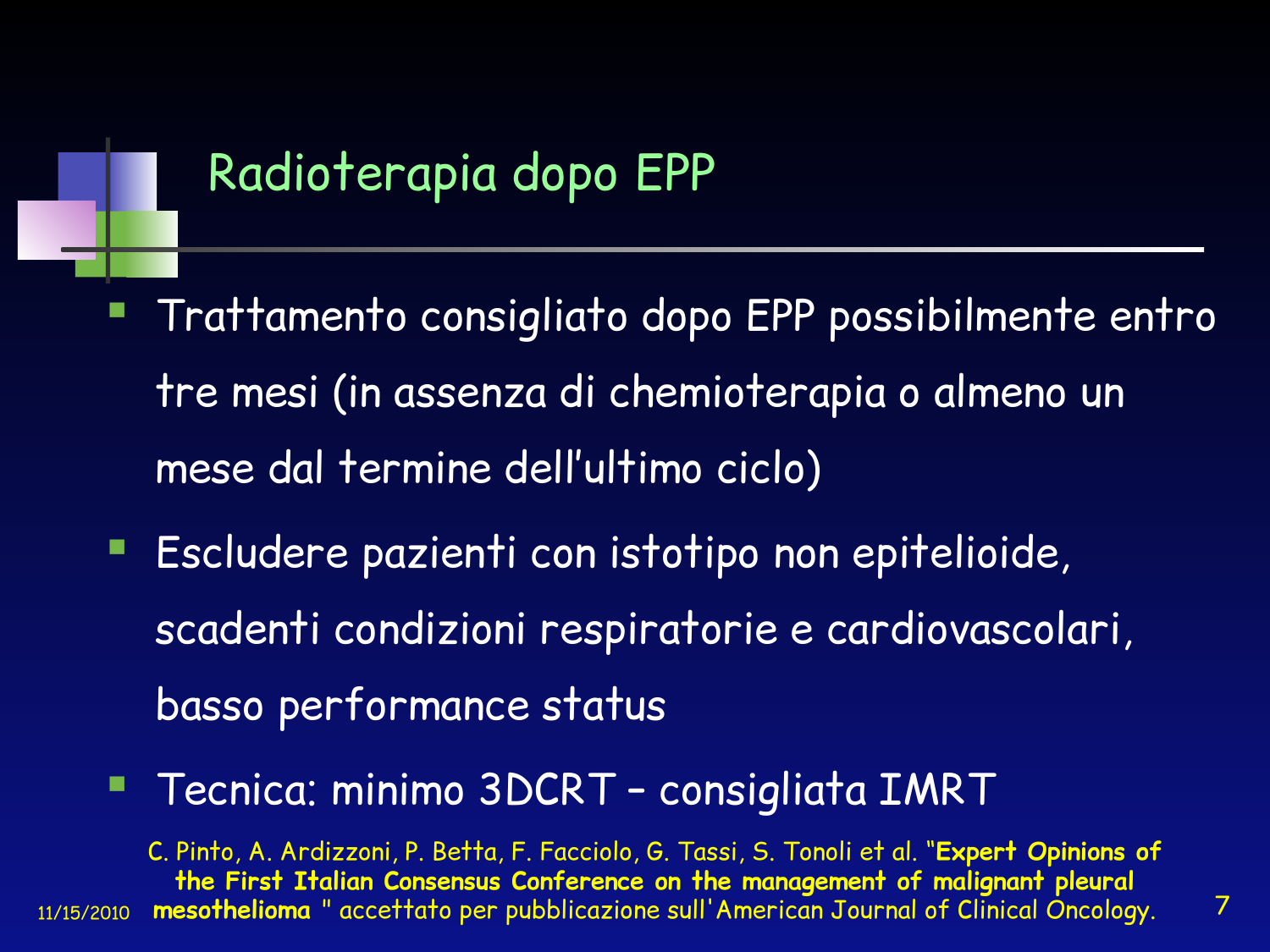

# Radioterapia dopo EPP
Trattamento consigliato dopo EPP possibilmente entro tre mesi (in assenza di chemioterapia o almeno un mese dal termine dell’ultimo ciclo)
Escludere pazienti con istotipo non epitelioide, scadenti condizioni respiratorie e cardiovascolari, basso performance status
Tecnica: minimo 3DCRT – consigliata IMRT

C. Pinto, A. Ardizzoni, P. Betta, F. Facciolo, G. Tassi, S. Tonoli et al. “Expert Opinions of the First Italian Consensus Conference on the management of malignant pleural mesothelioma " accettato per pubblicazione sull'American Journal of Clinical Oncology.
11/15/2010
7